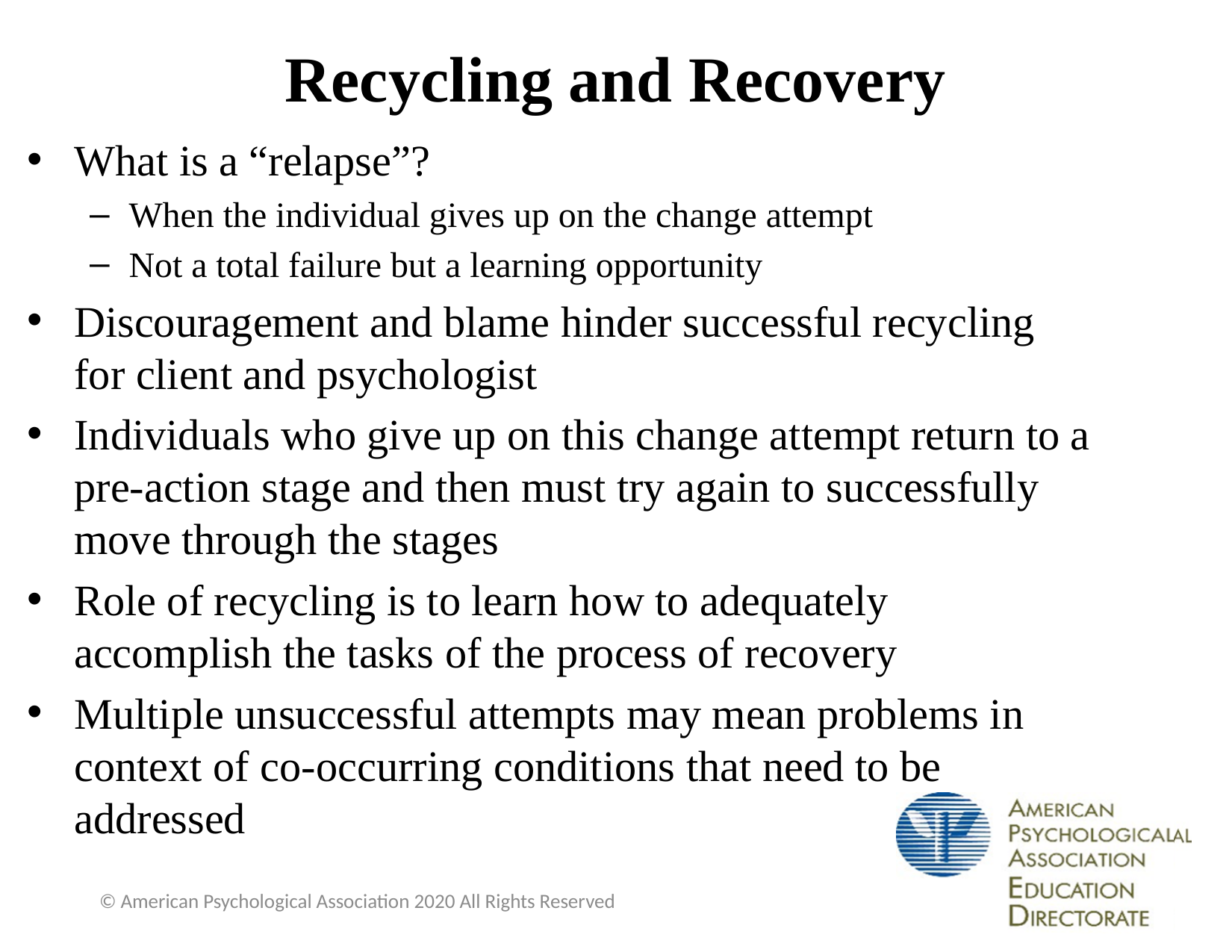

# Recycling and Recovery
What is a “relapse”?
When the individual gives up on the change attempt
Not a total failure but a learning opportunity
Discouragement and blame hinder successful recycling for client and psychologist
Individuals who give up on this change attempt return to a pre-action stage and then must try again to successfully move through the stages
Role of recycling is to learn how to adequately accomplish the tasks of the process of recovery
Multiple unsuccessful attempts may mean problems in context of co-occurring conditions that need to be addressed
© American Psychological Association 2020 All Rights Reserved